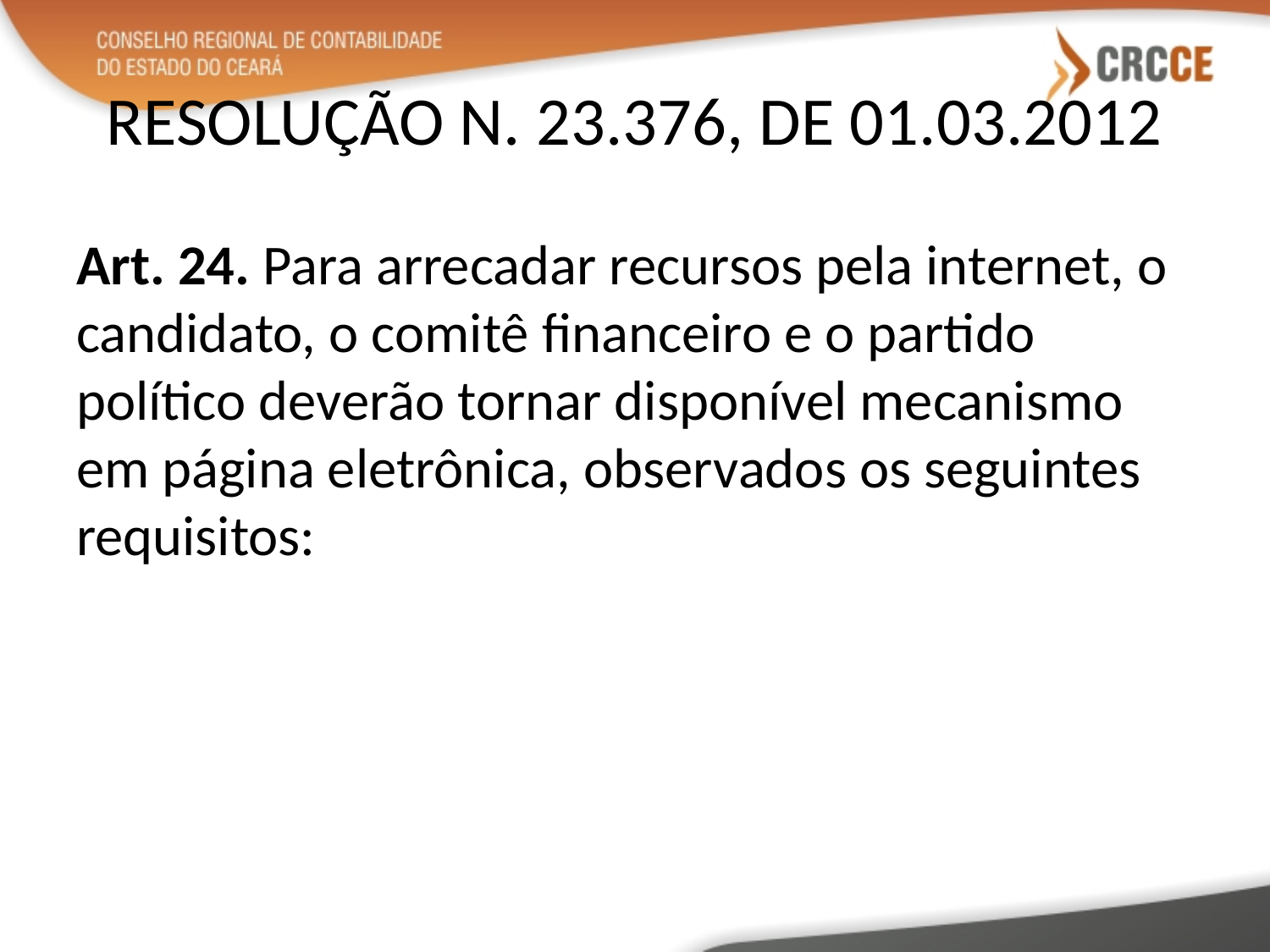

# RESOLUÇÃO N. 23.376, DE 01.03.2012
Art. 24. Para arrecadar recursos pela internet, o candidato, o comitê financeiro e o partido político deverão tornar disponível mecanismo em página eletrônica, observados os seguintes requisitos: